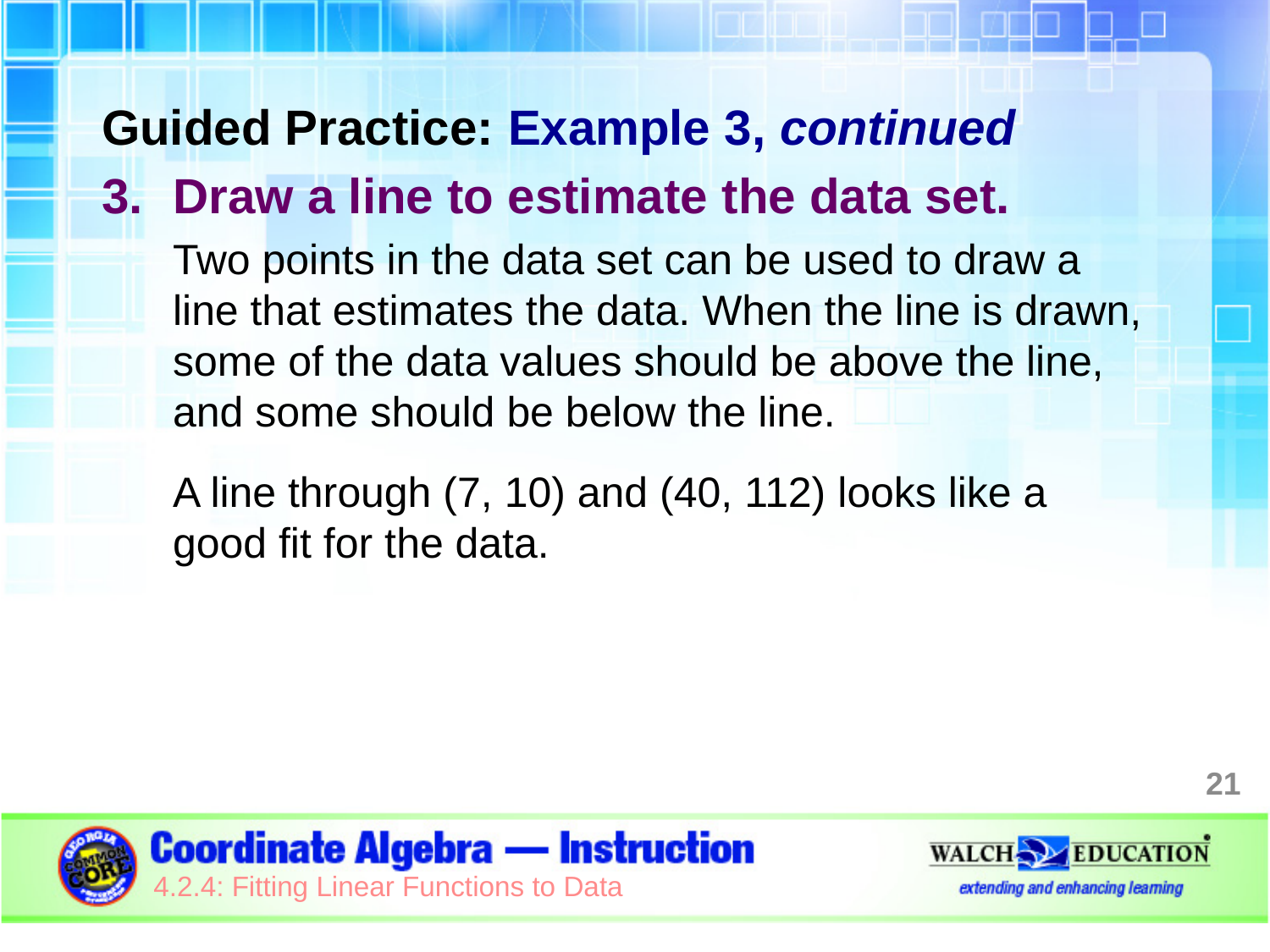

Guided Practice: Example 3, continued
Draw a line to estimate the data set.
Two points in the data set can be used to draw a line that estimates the data. When the line is drawn, some of the data values should be above the line, and some should be below the line.
A line through (7, 10) and (40, 112) looks like a good fit for the data.

21
4.2.4: Fitting Linear Functions to Data